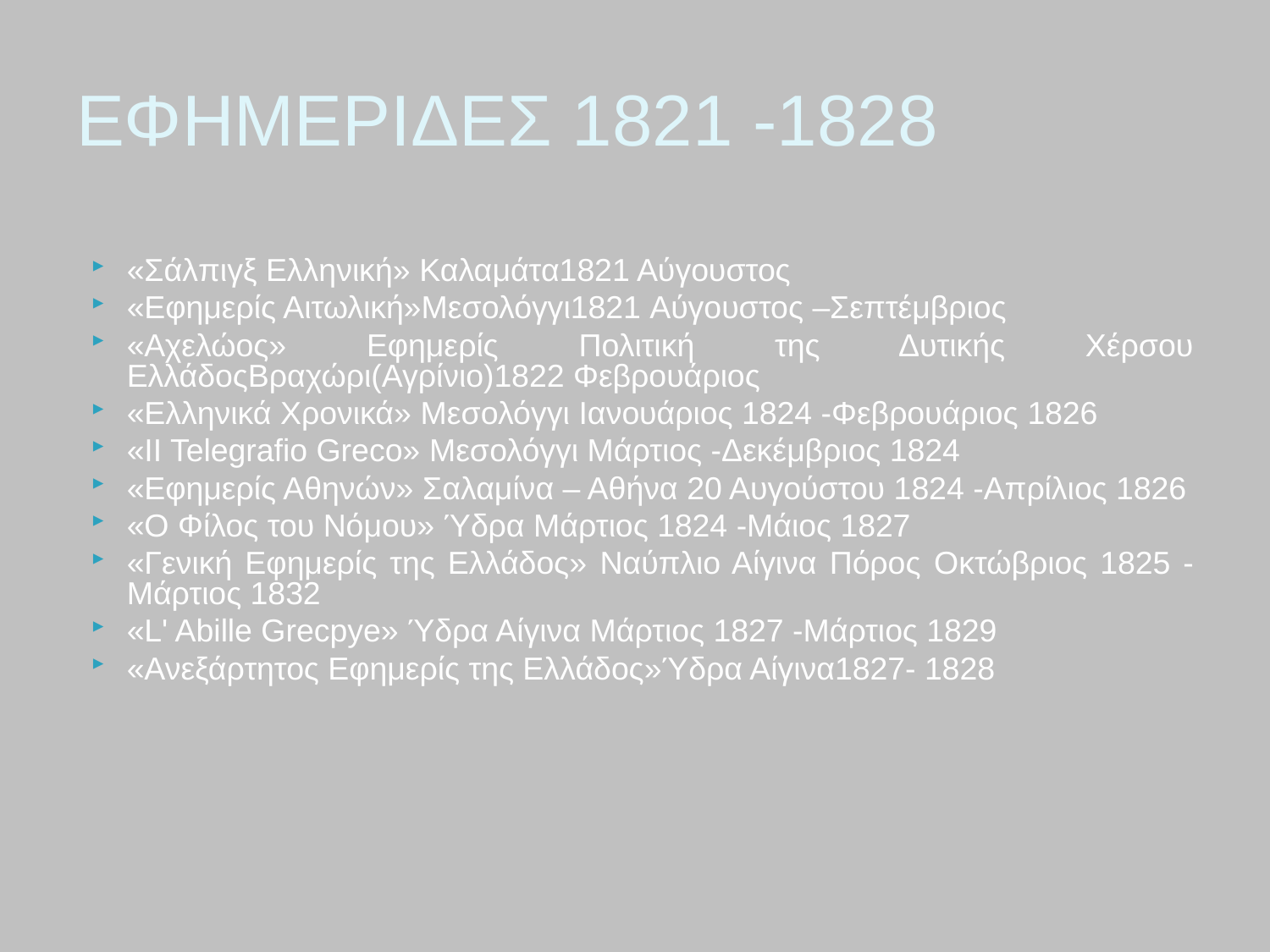

ΕΦΗΜΕΡΙΔΕΣ 1821 -1828

«Σάλπιγξ Ελληνική» Καλαμάτα1821 Αύγουστος
«Εφημερίς Αιτωλική»Μεσολόγγι1821 Αύγουστος –Σεπτέμβριος
«Αχελώος» Εφημερίς Πολιτική της Δυτικής Χέρσου ΕλλάδοςΒραχώρι(Αγρίνιο)1822 Φεβρουάριος
«Ελληνικά Χρονικά» Μεσολόγγι Ιανουάριος 1824 -Φεβρουάριος 1826
«II Telegrafio Greco» Μεσολόγγι Μάρτιος -Δεκέμβριος 1824
«Εφημερίς Αθηνών» Σαλαμίνα – Αθήνα 20 Αυγούστου 1824 -Απρίλιος 1826
«Ο Φίλος του Νόμου» Ύδρα Μάρτιος 1824 -Μάιος 1827
«Γενική Εφημερίς της Ελλάδος» Ναύπλιο Αίγινα Πόρος Οκτώβριος 1825 -Μάρτιος 1832
«L' Abille Grecpye» Ύδρα Αίγινα Μάρτιος 1827 -Μάρτιος 1829
«Ανεξάρτητος Εφημερίς της Ελλάδος»Ύδρα Αίγινα1827- 1828